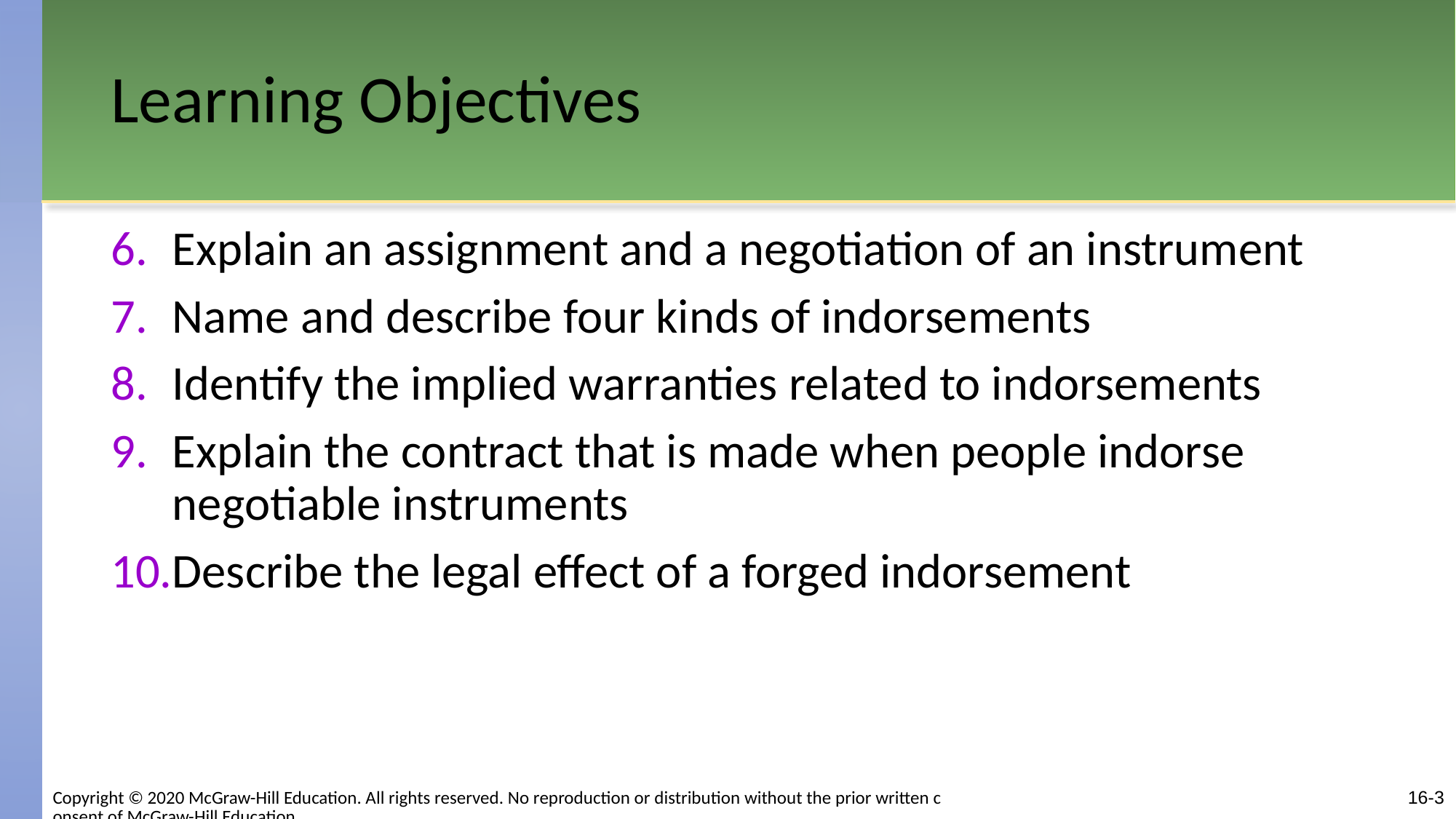

# Learning Objectives
Explain an assignment and a negotiation of an instrument
Name and describe four kinds of indorsements
Identify the implied warranties related to indorsements
Explain the contract that is made when people indorse negotiable instruments
Describe the legal effect of a forged indorsement
Copyright © 2020 McGraw-Hill Education. All rights reserved. No reproduction or distribution without the prior written consent of McGraw-Hill Education.
16-3